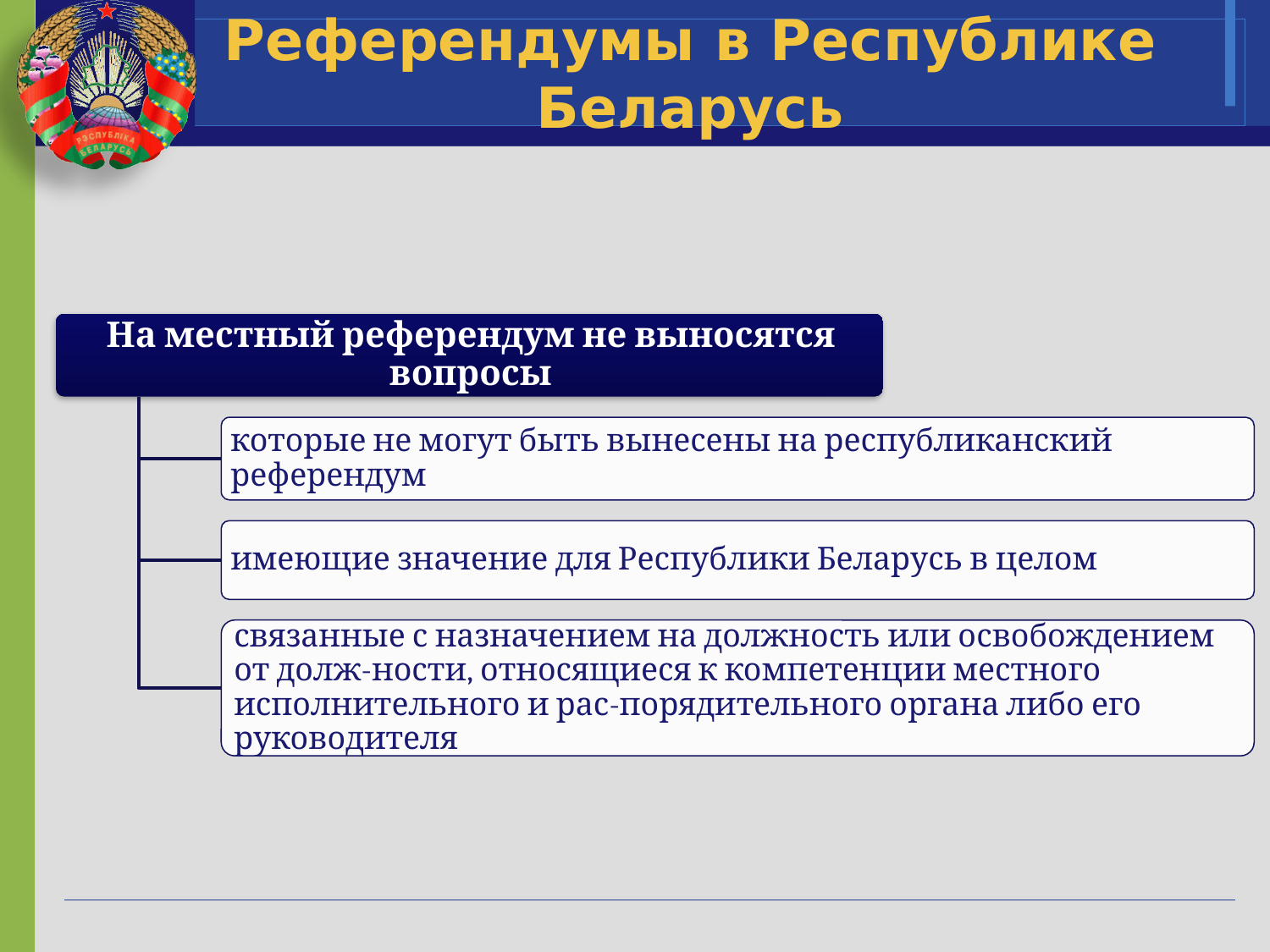

# Референдумы в Республике Беларусь
На местный референдум не выносятся вопросы
которые не могут быть вынесены на республиканский референдум
имеющие значение для Республики Беларусь в целом
связанные с назначением на должность или освобождением от долж-ности, относящиеся к компетенции местного исполнительного и рас-порядительного органа либо его руководителя